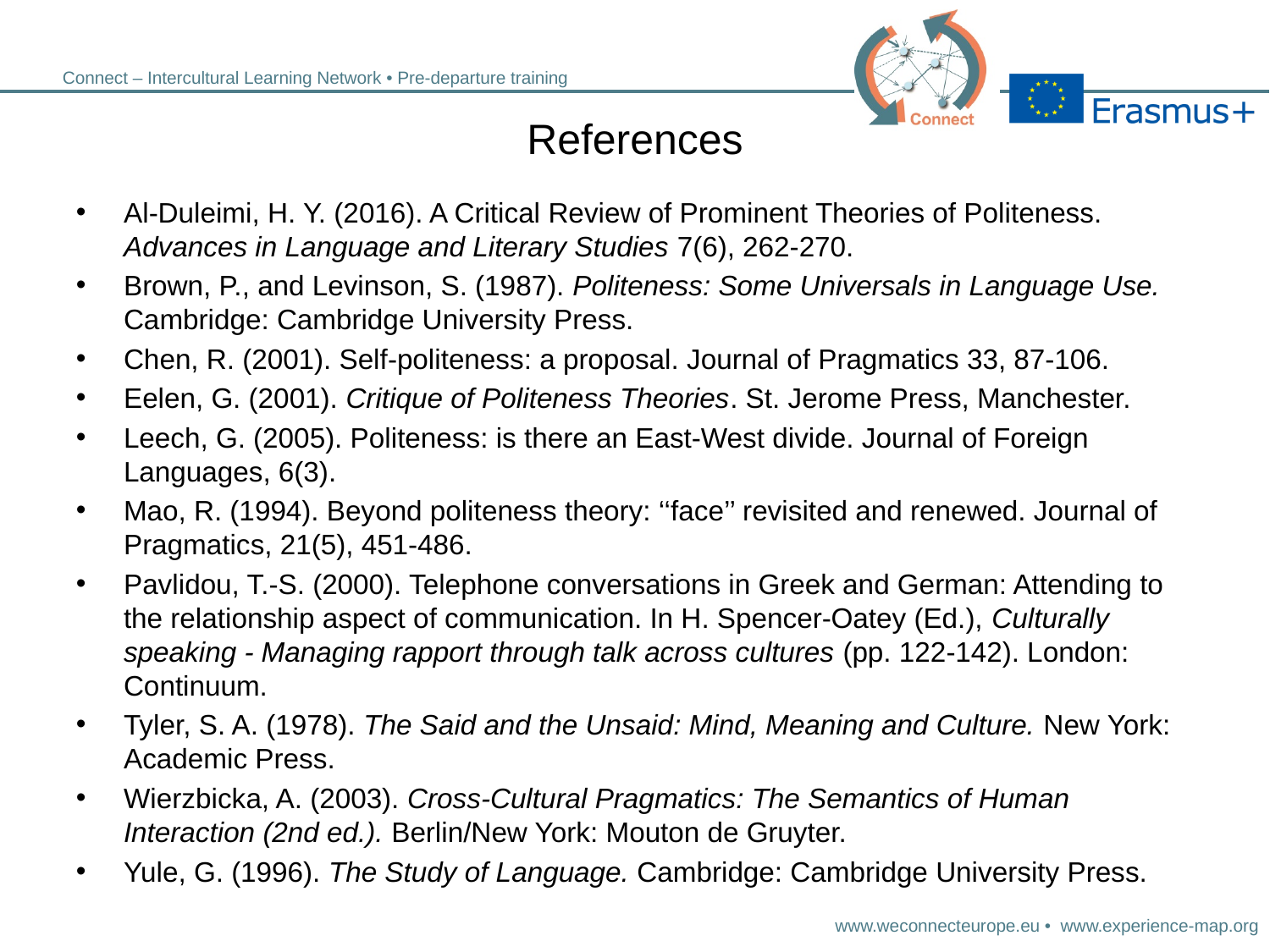

# References
Al-Duleimi, H. Y. (2016). A Critical Review of Prominent Theories of Politeness. Advances in Language and Literary Studies 7(6), 262-270.
Brown, P., and Levinson, S. (1987). Politeness: Some Universals in Language Use. Cambridge: Cambridge University Press.
Chen, R. (2001). Self-politeness: a proposal. Journal of Pragmatics 33, 87-106.
Eelen, G. (2001). Critique of Politeness Theories. St. Jerome Press, Manchester.
Leech, G. (2005). Politeness: is there an East-West divide. Journal of Foreign Languages, 6(3).
Mao, R. (1994). Beyond politeness theory: ‘‘face’’ revisited and renewed. Journal of Pragmatics, 21(5), 451-486.
Pavlidou, T.-S. (2000). Telephone conversations in Greek and German: Attending to the relationship aspect of communication. In H. Spencer-Oatey (Ed.), Culturally speaking - Managing rapport through talk across cultures (pp. 122-142). London: Continuum.
Tyler, S. A. (1978). The Said and the Unsaid: Mind, Meaning and Culture. New York: Academic Press.
Wierzbicka, A. (2003). Cross-Cultural Pragmatics: The Semantics of Human Interaction (2nd ed.). Berlin/New York: Mouton de Gruyter.
Yule, G. (1996). The Study of Language. Cambridge: Cambridge University Press.